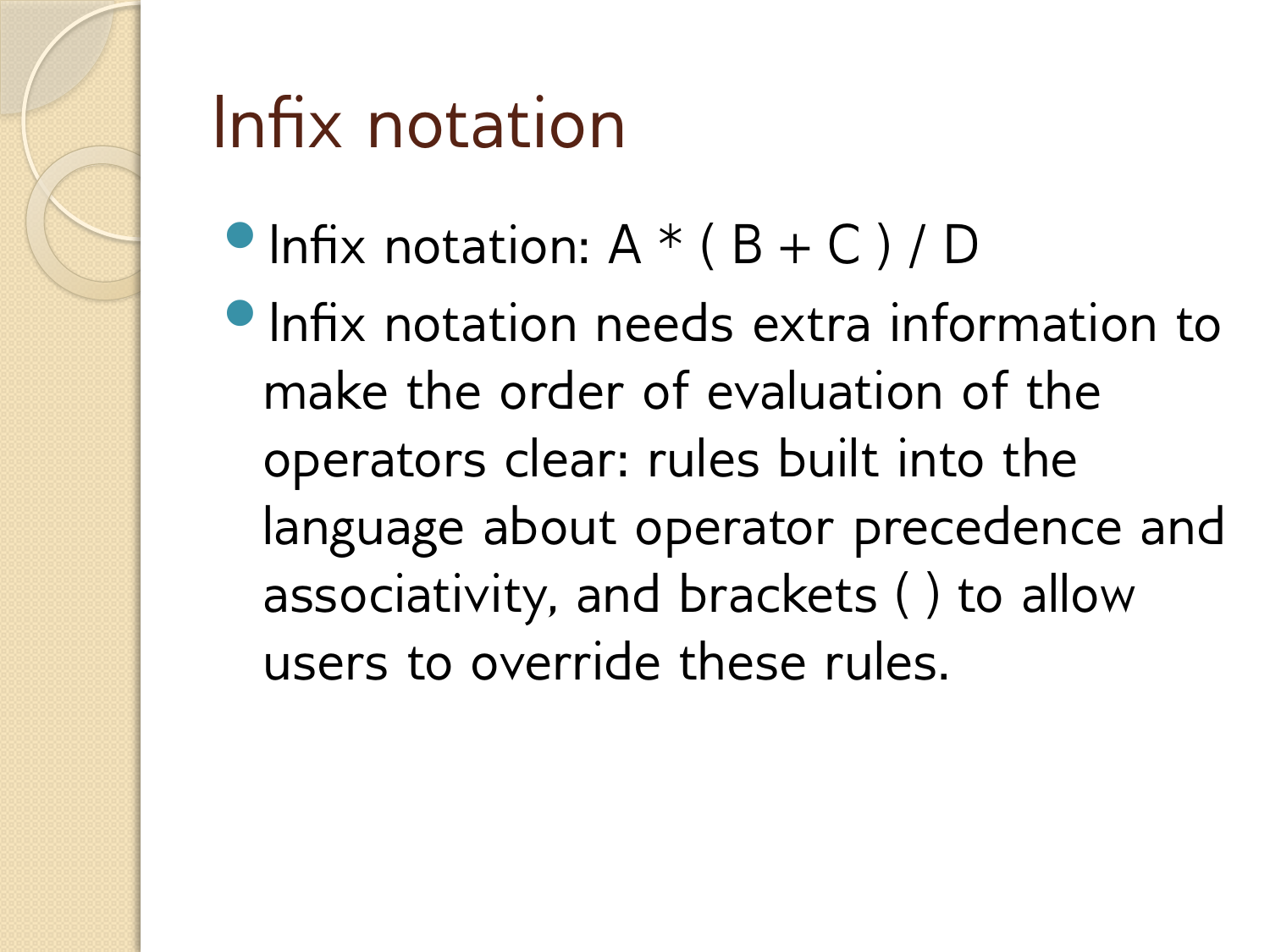

# Infix notation
Infix notation: A * ( B + C ) / D
Infix notation needs extra information to make the order of evaluation of the operators clear: rules built into the language about operator precedence and associativity, and brackets ( ) to allow users to override these rules.